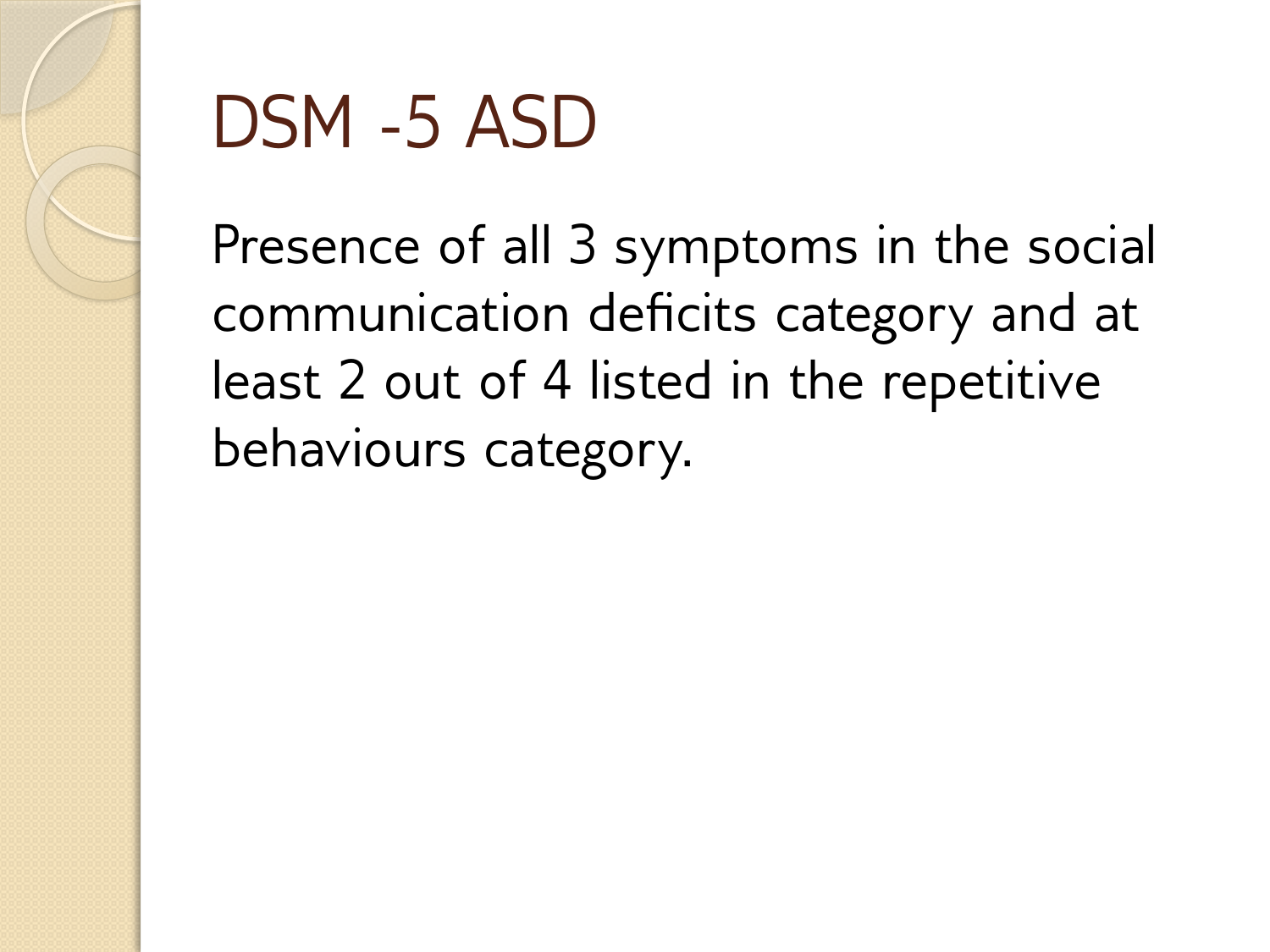

# DSM -5 ASD
Presence of all 3 symptoms in the social communication deficits category and at least 2 out of 4 listed in the repetitive behaviours category.